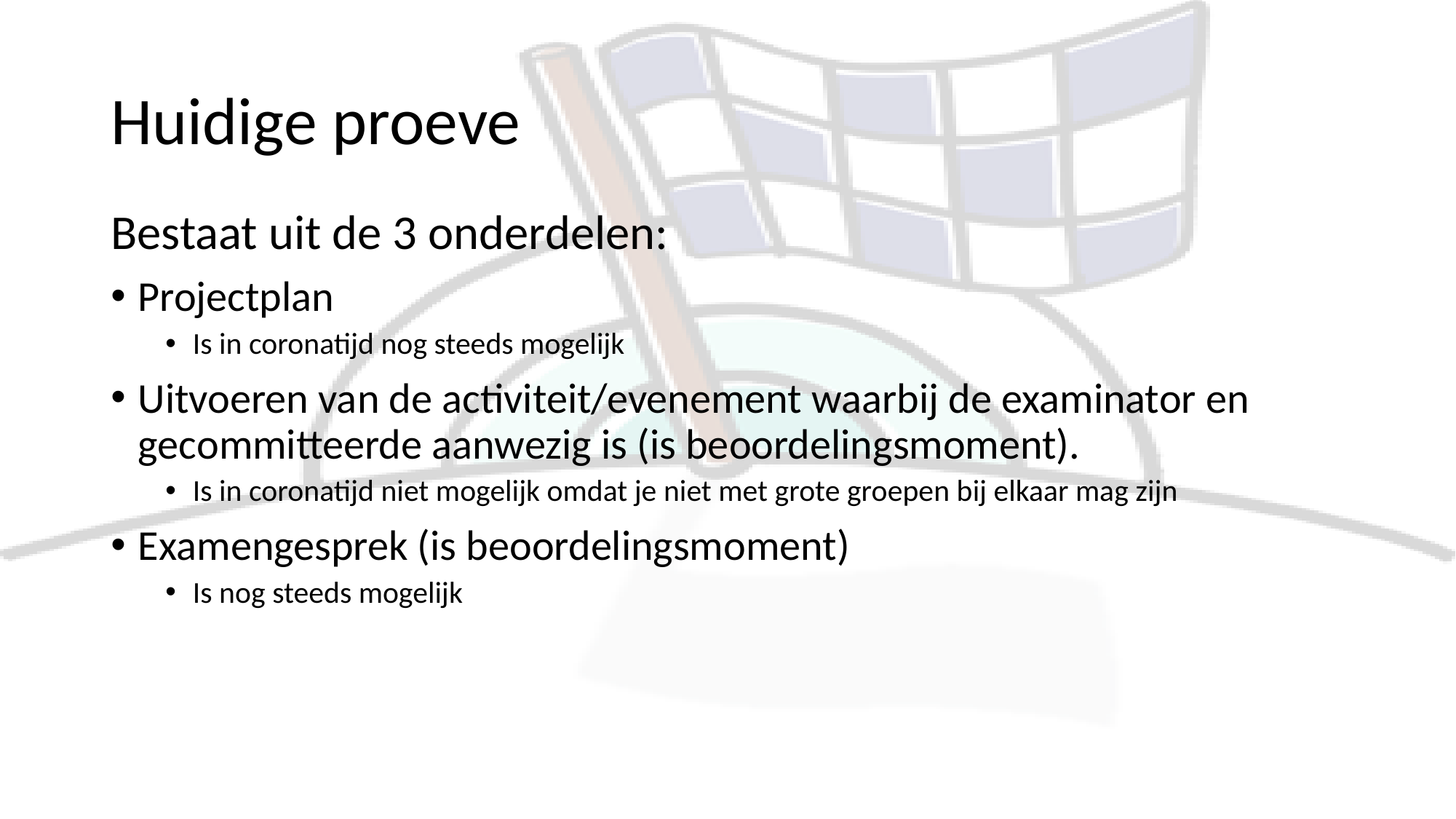

# Huidige proeve
Bestaat uit de 3 onderdelen:
Projectplan
Is in coronatijd nog steeds mogelijk
Uitvoeren van de activiteit/evenement waarbij de examinator en gecommitteerde aanwezig is (is beoordelingsmoment).
Is in coronatijd niet mogelijk omdat je niet met grote groepen bij elkaar mag zijn
Examengesprek (is beoordelingsmoment)
Is nog steeds mogelijk